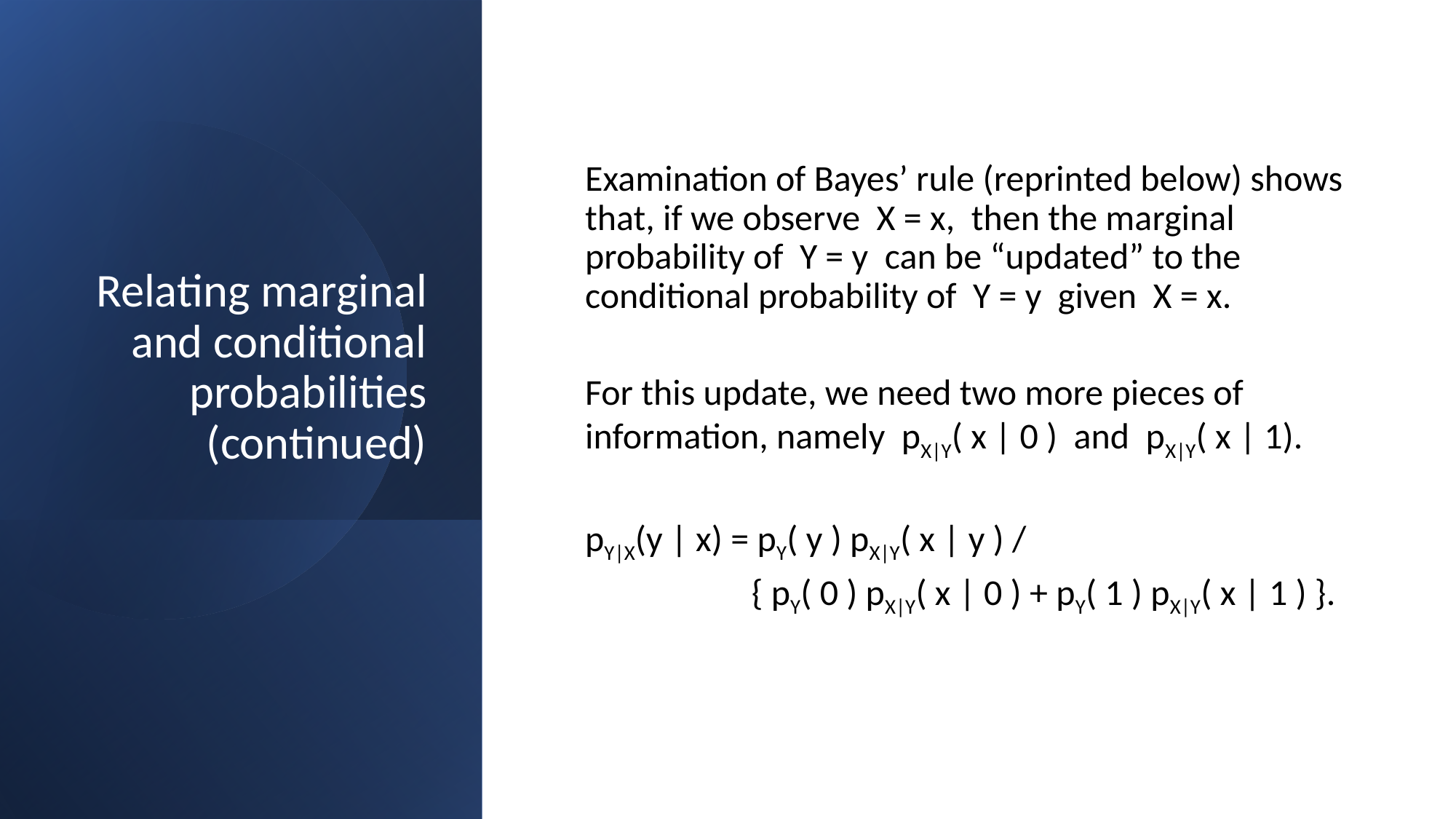

# Relating marginal and conditional probabilities (continued)

Examination of Bayes’ rule (reprinted below) shows that, if we observe  X = x,  then the marginal probability of  Y = y  can be “updated” to the conditional probability of  Y = y  given  X = x.

For this update, we need two more pieces of information, namely  pX|Y( x | 0 )  and  pX|Y( x | 1).

pY|X(y | x) = pY( y ) pX|Y( x | y ) /
	       { pY( 0 ) pX|Y( x | 0 ) + pY( 1 ) pX|Y( x | 1 ) }.